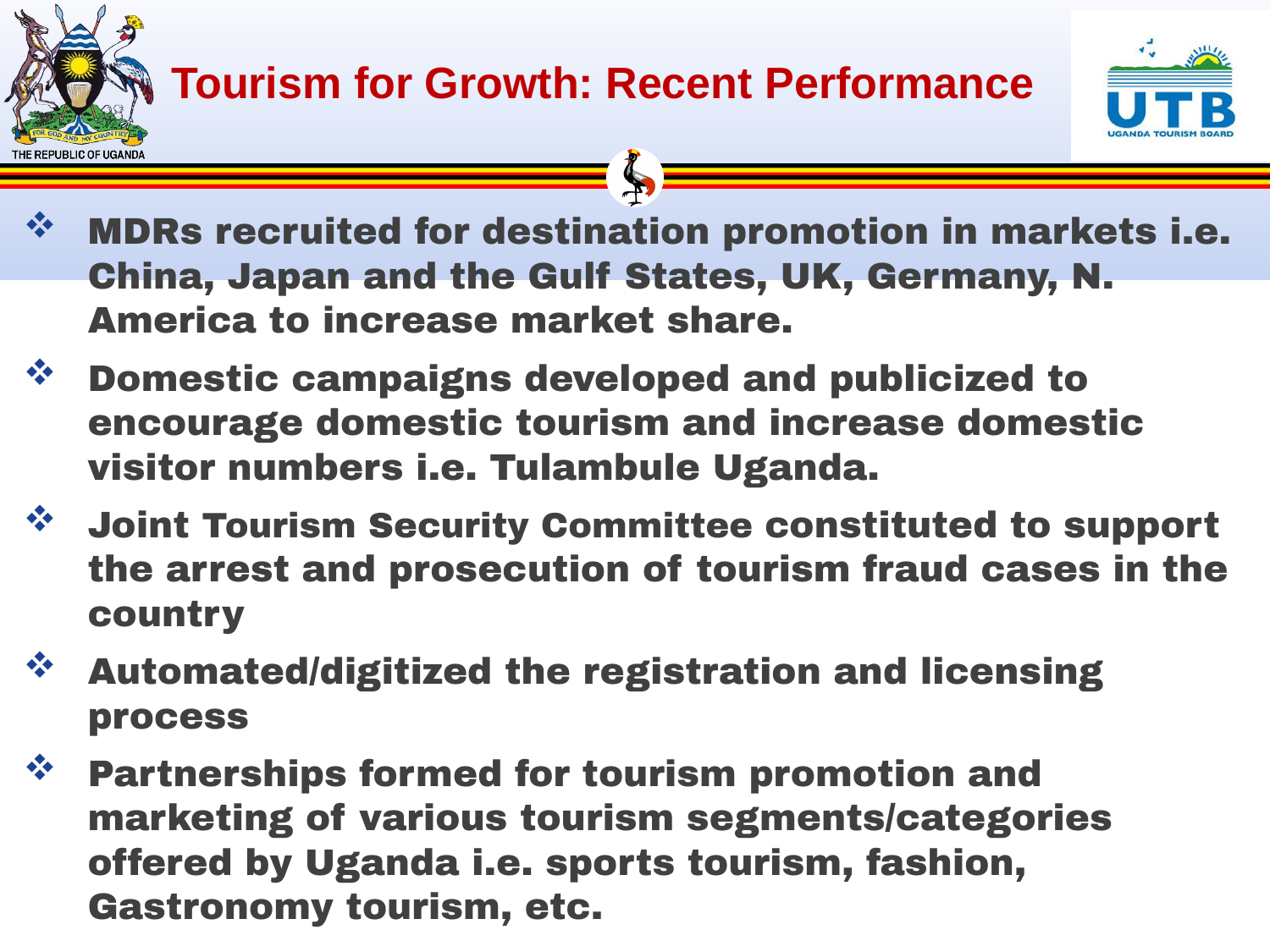

# Tourism for Growth: Recent Performance
MDRs recruited for destination promotion in markets i.e. China, Japan and the Gulf States, UK, Germany, N. America to increase market share.
Domestic campaigns developed and publicized to encourage domestic tourism and increase domestic visitor numbers i.e. Tulambule Uganda.
Joint Tourism Security Committee constituted to support the arrest and prosecution of tourism fraud cases in the country
Automated/digitized the registration and licensing process
Partnerships formed for tourism promotion and marketing of various tourism segments/categories offered by Uganda i.e. sports tourism, fashion, Gastronomy tourism, etc.